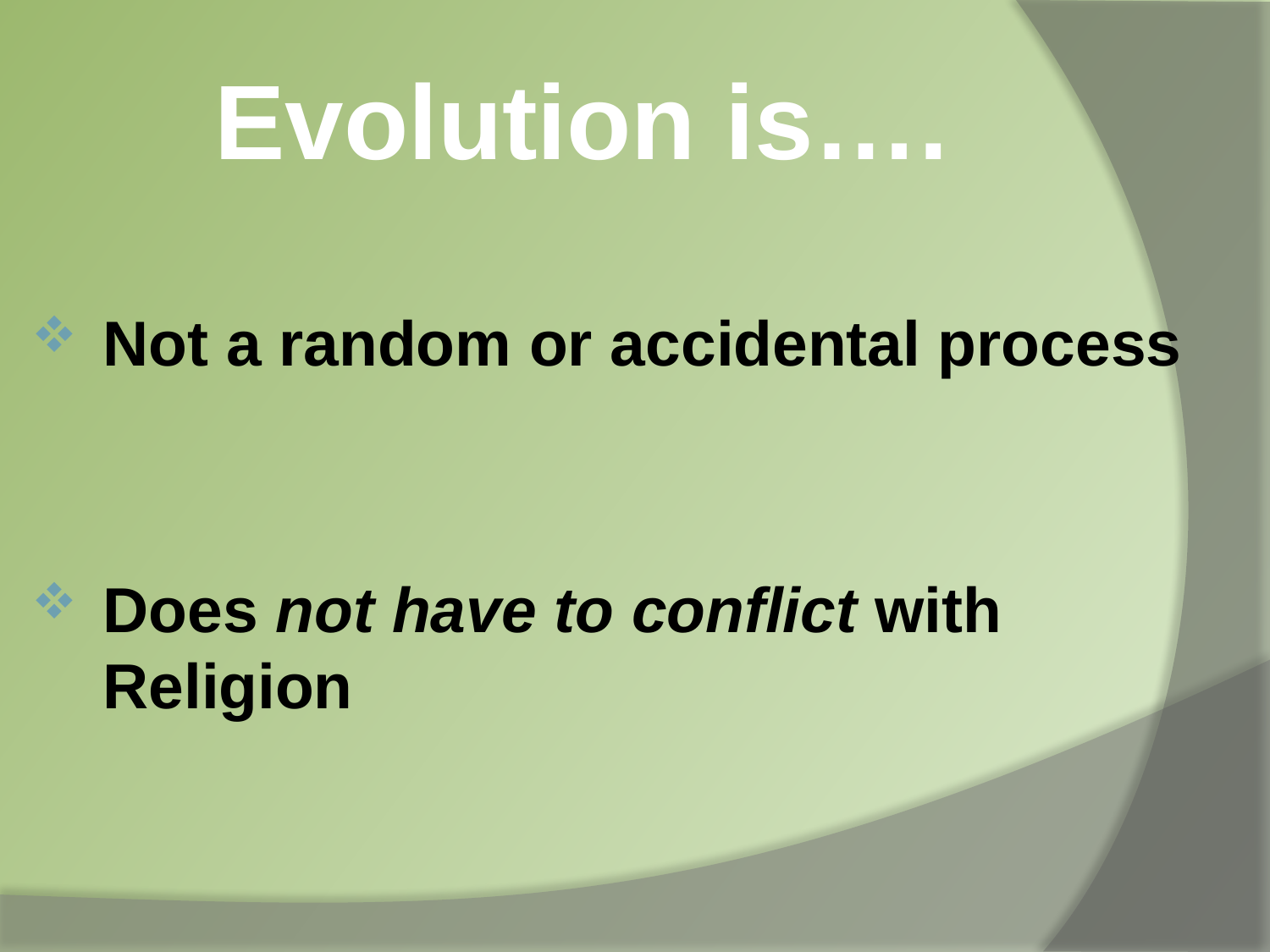

# Evolution is….
Not a random or accidental process

Does not have to conflict with Religion